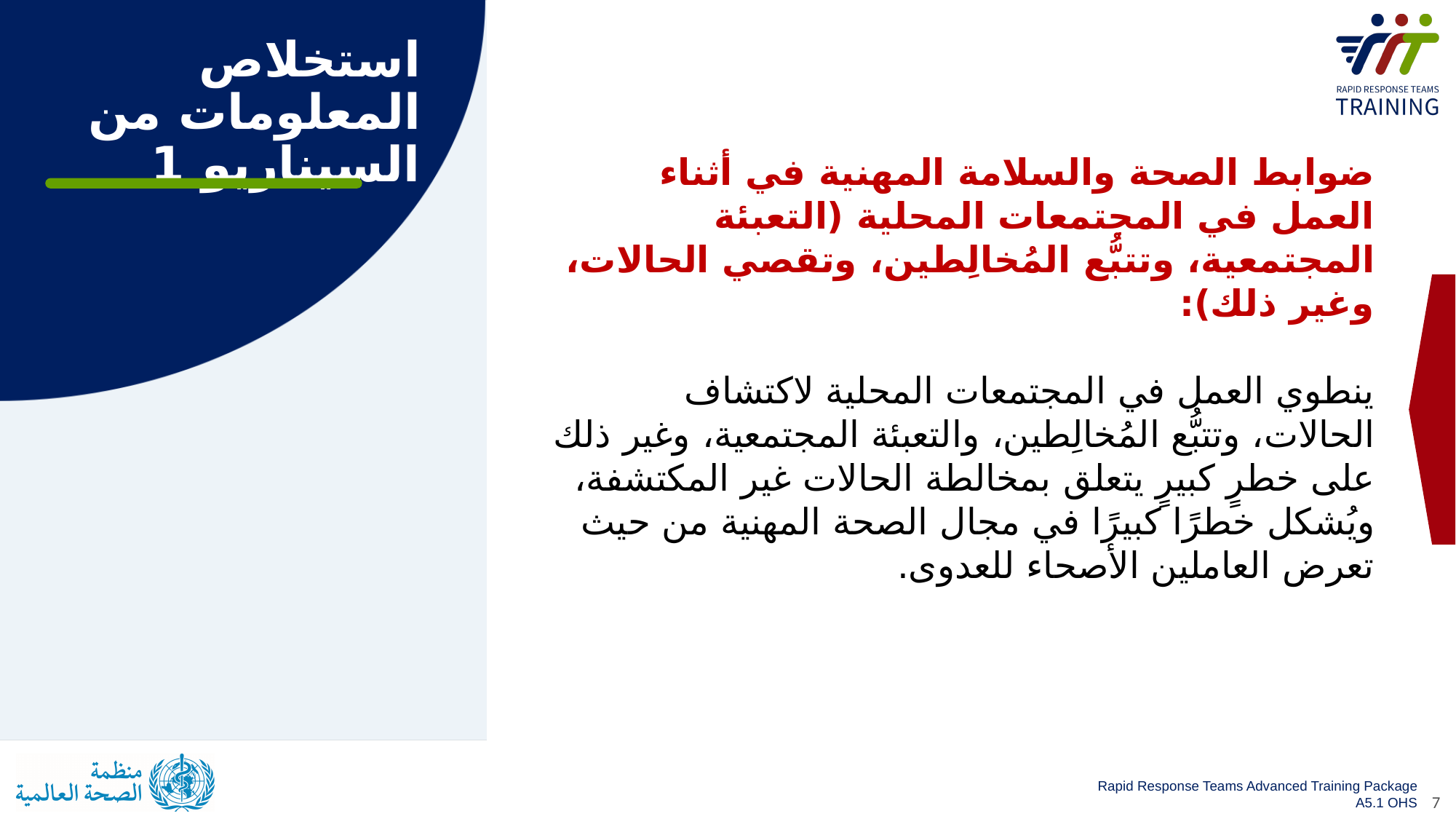

# استخلاص المعلومات من السيناريو 1
ضوابط الصحة والسلامة المهنية في أثناء العمل في المجتمعات المحلية (التعبئة المجتمعية، وتتبُّع المُخالِطين، وتقصي الحالات، وغير ذلك):

ينطوي العمل في المجتمعات المحلية لاكتشاف الحالات، وتتبُّع المُخالِطين، والتعبئة المجتمعية، وغير ذلك على خطرٍ كبيرٍ يتعلق بمخالطة الحالات غير المكتشفة، ويُشكل خطرًا كبيرًا في مجال الصحة المهنية من حيث تعرض العاملين الأصحاء للعدوى.

7